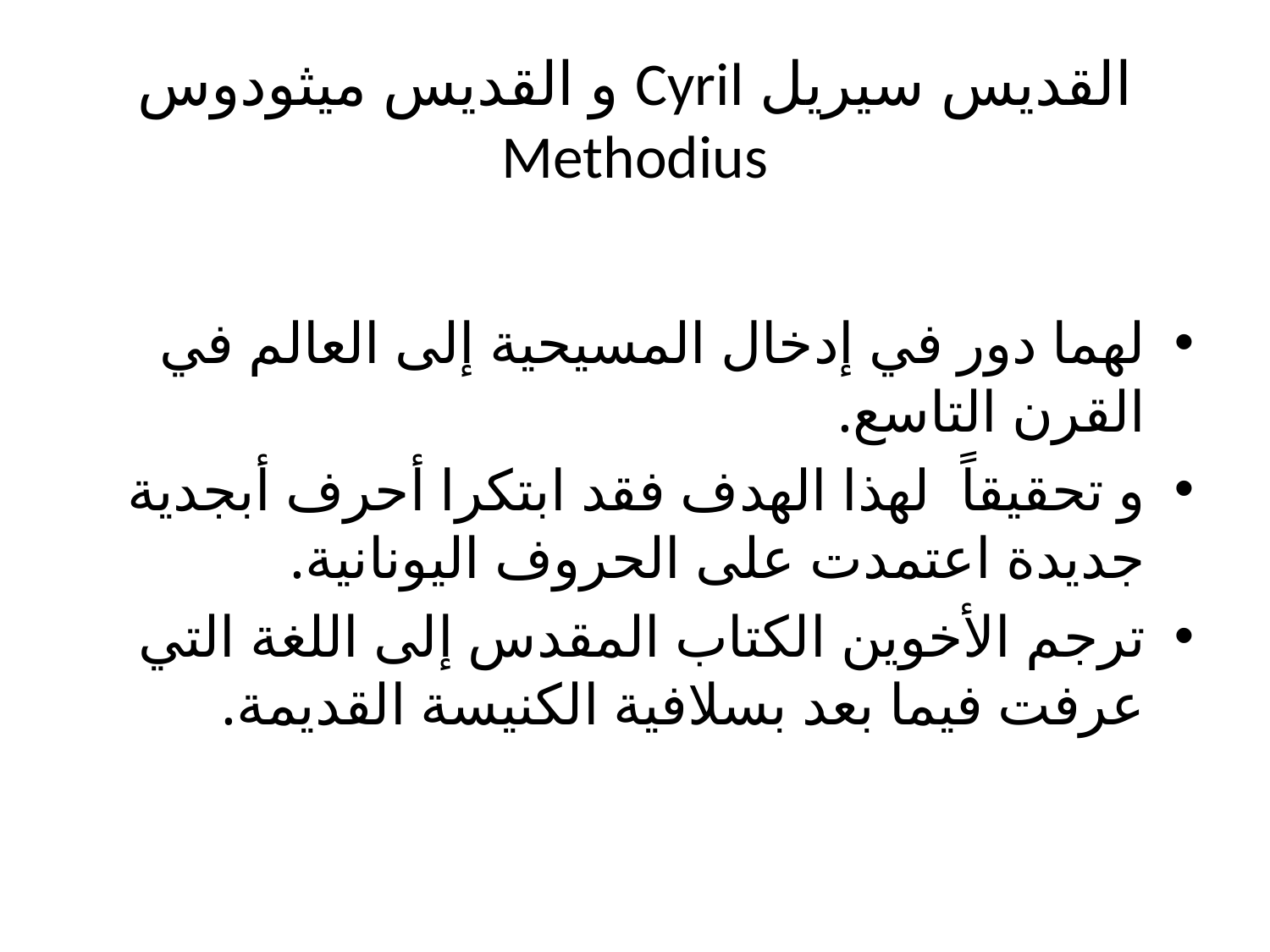

# القديس سيريل Cyril و القديس ميثودوس Methodius

لهما دور في إدخال المسيحية إلى العالم في القرن التاسع.
و تحقيقاً  لهذا الهدف فقد ابتكرا أحرف أبجدية جديدة اعتمدت على الحروف اليونانية.
ترجم الأخوين الكتاب المقدس إلى اللغة التي عرفت فيما بعد بسلافية الكنيسة القديمة.